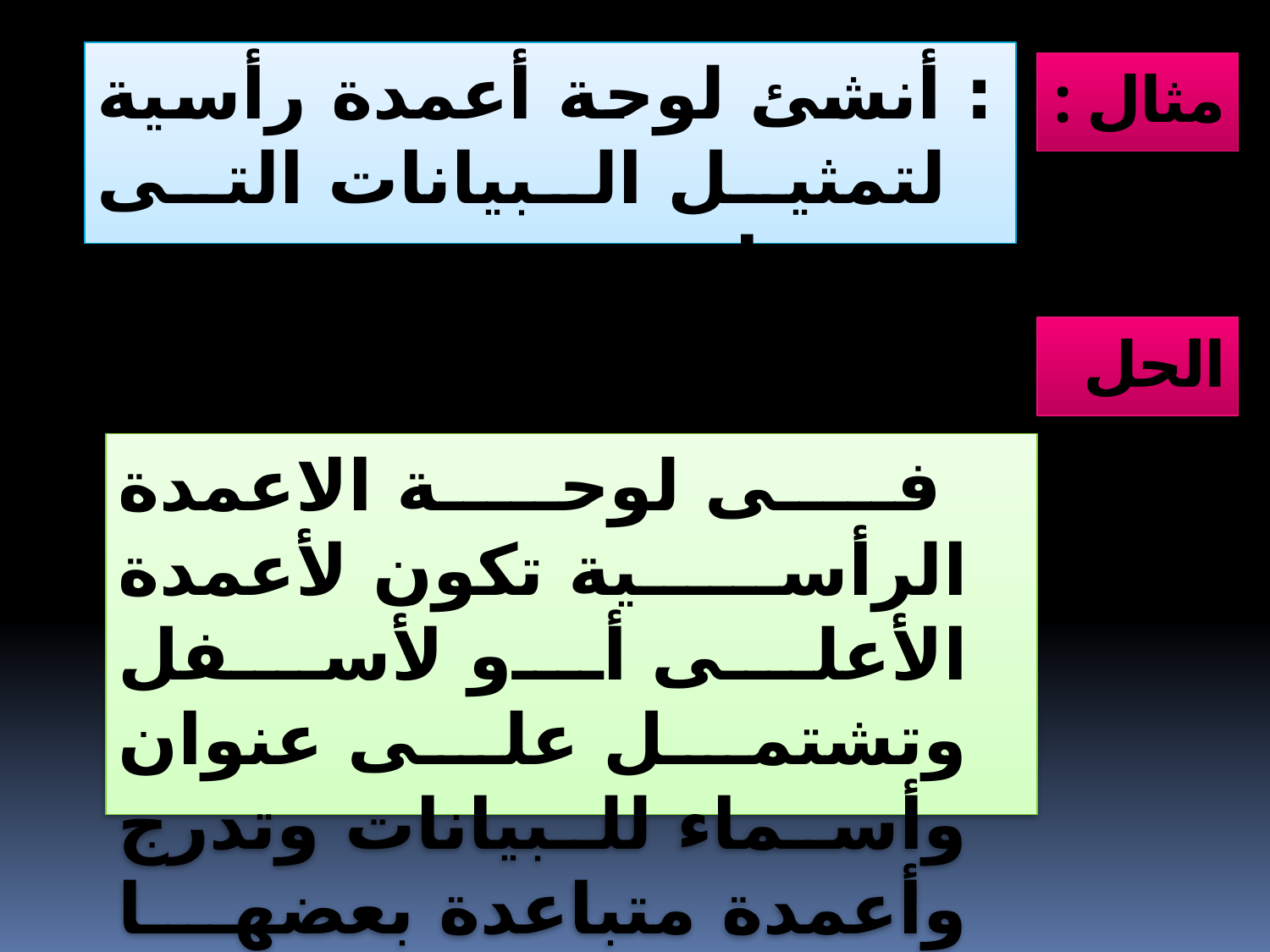

: أنشئ لوحة أعمدة رأسية لتمثيل البيانات التى جمعها بدر .

مثال :
الحل
   فى لوحة الاعمدة الرأسية تكون لأعمدة الأعلى أو لأسفل وتشتمل على عنوان وأسماء للبيانات وتدرج وأعمدة متباعدة بعضها عن بعض .